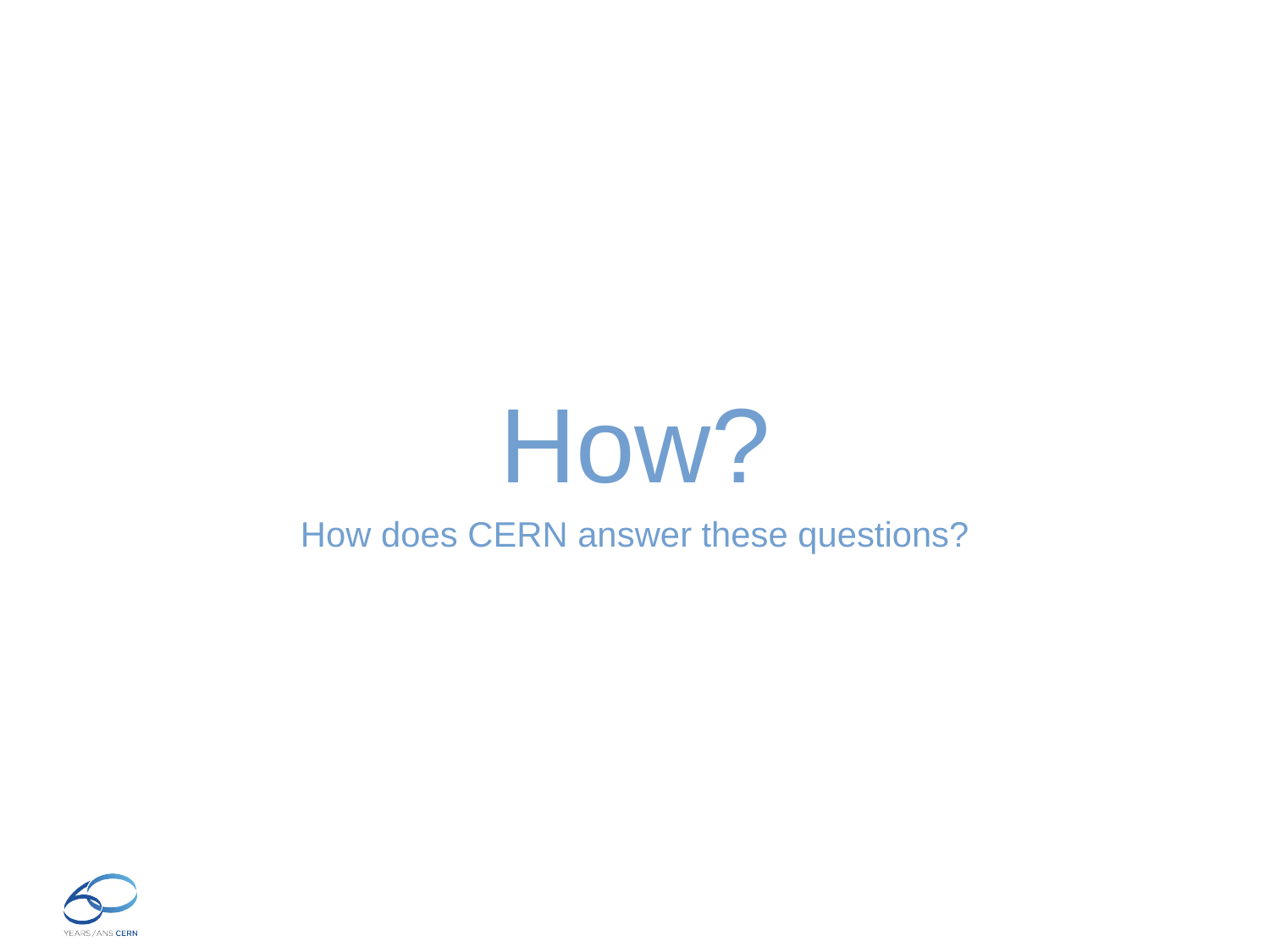

How?
How does CERN answer these questions?